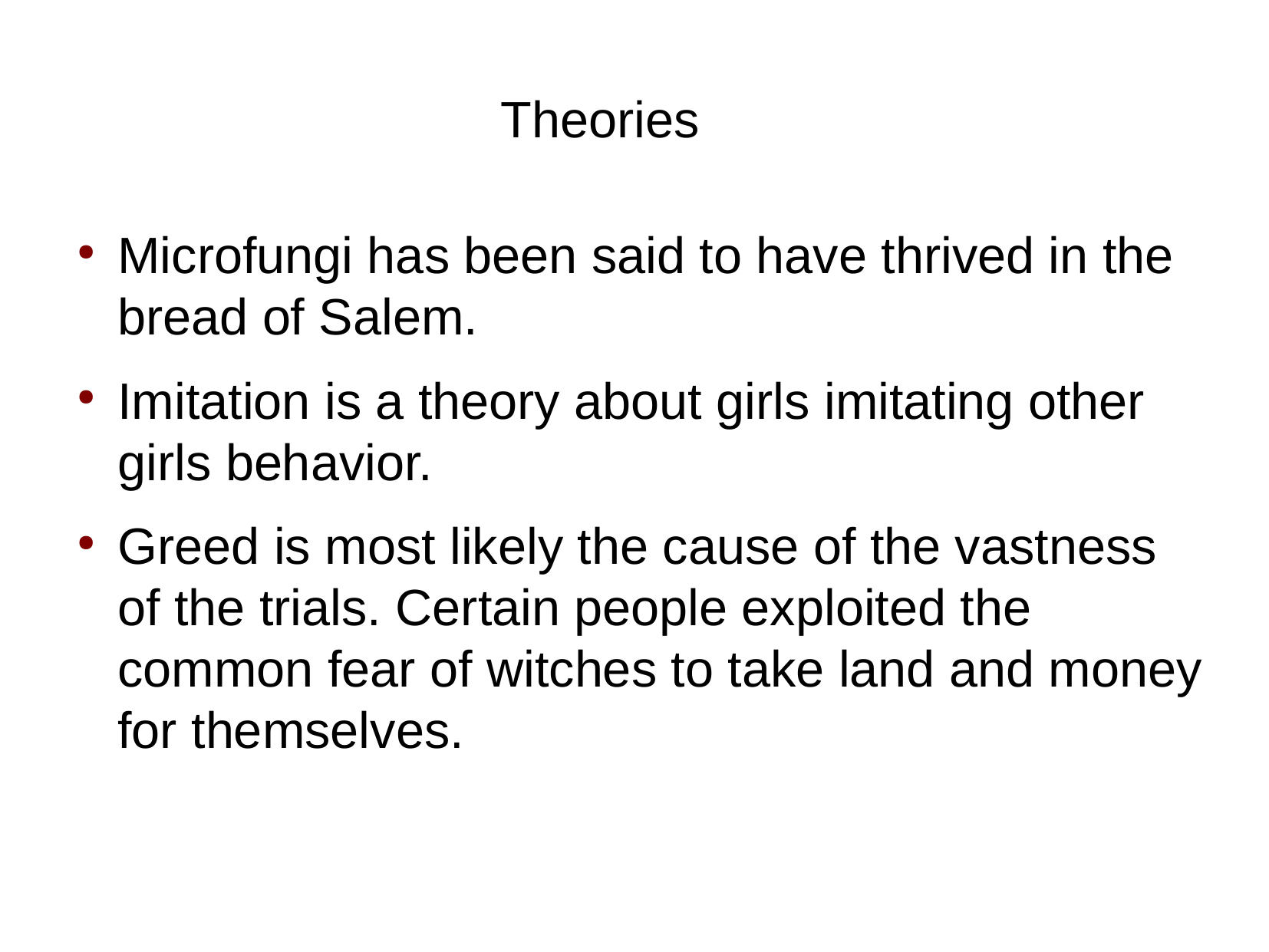

Theories
Microfungi has been said to have thrived in the bread of Salem.
Imitation is a theory about girls imitating other girls behavior.
Greed is most likely the cause of the vastness of the trials. Certain people exploited the common fear of witches to take land and money for themselves.